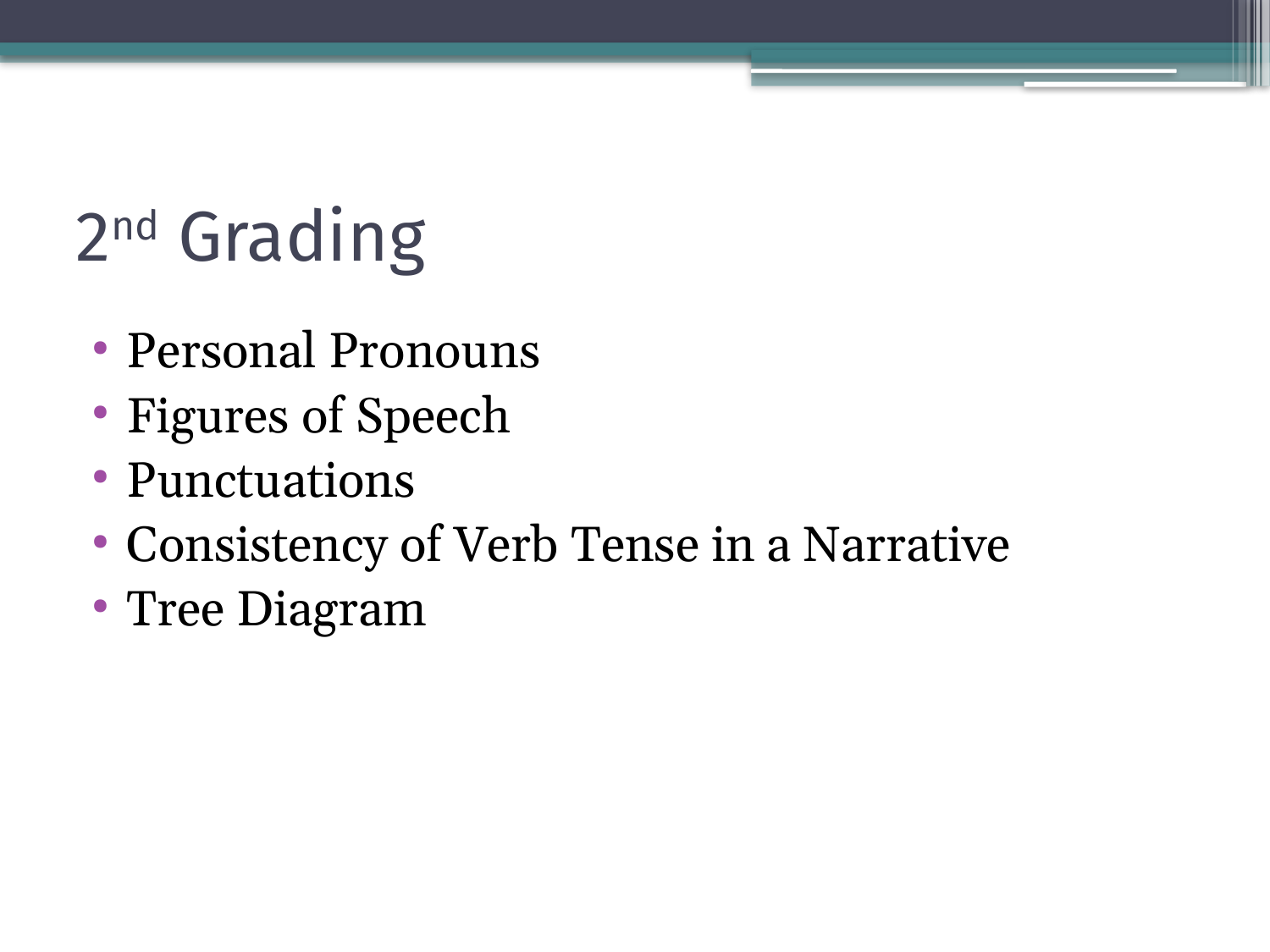

# 2nd Grading
Personal Pronouns
Figures of Speech
Punctuations
Consistency of Verb Tense in a Narrative
Tree Diagram